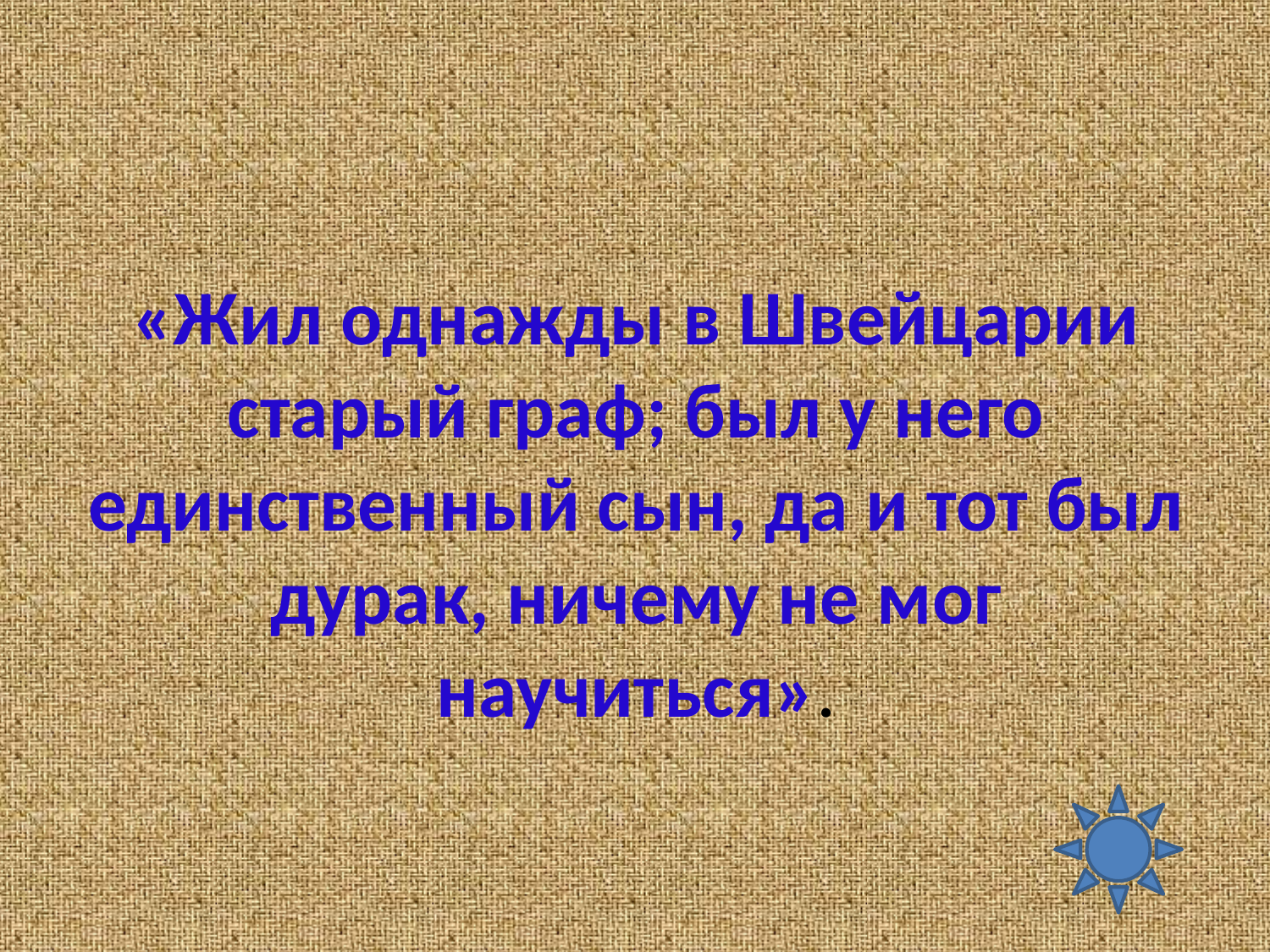

# «Жил однажды в Швейцарии старый граф; был у него единственный сын, да и тот был дурак, ничему не мог научиться».